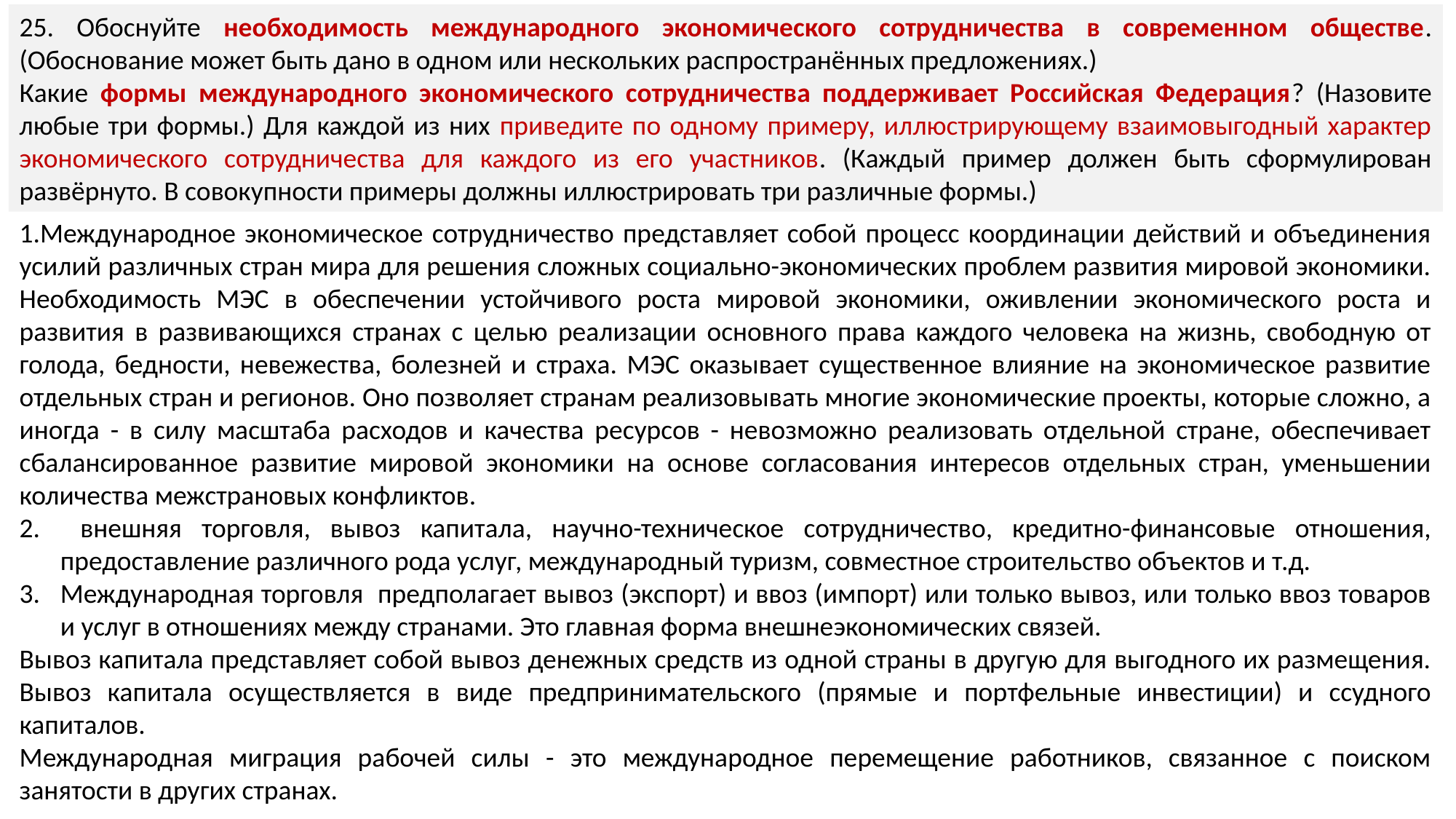

25. Обоснуйте необходимость международного экономического сотрудничества в современном обществе. (Обоснование может быть дано в одном или нескольких распространённых предложениях.)
Какие формы международного экономического сотрудничества поддерживает Российская Федерация? (Назовите любые три формы.) Для каждой из них приведите по одному примеру, иллюстрирующему взаимовыгодный характер экономического сотрудничества для каждого из его участников. (Каждый пример должен быть сформулирован развёрнуто. В совокупности примеры должны иллюстрировать три различные формы.)
Международное экономическое сотрудничество представляет собой процесс координации действий и объединения усилий различных стран мира для решения сложных социально-экономических проблем развития мировой экономики. Необходимость МЭС в обеспечении устойчивого роста мировой экономики, оживлении экономического роста и развития в развивающихся странах с целью реализации основного права каждого человека на жизнь, свободную от голода, бедности, невежества, болезней и страха. МЭС оказывает существенное влияние на экономическое развитие отдельных стран и регионов. Оно позволяет странам реализовывать многие экономические проекты, которые сложно, а иногда - в силу масштаба расходов и качества ресурсов - невозможно реализовать отдельной стране, обеспечивает сбалансированное развитие мировой экономики на основе согласования интересов отдельных стран, уменьшении количества межстрановых конфликтов.
 внешняя торговля, вывоз капитала, научно-техническое сотрудничество, кредитно-финансовые отношения, предоставление различного рода услуг, международный туризм, совместное строительство объектов и т.д.
Международная торговля  предполагает вывоз (экспорт) и ввоз (импорт) или только вывоз, или только ввоз товаров и услуг в отношениях между странами. Это главная форма внешнеэкономических связей.
Вывоз капитала представляет собой вывоз денежных средств из одной страны в другую для выгодного их размещения. Вывоз капитала осуществляется в виде предпринимательского (прямые и портфельные инвестиции) и ссудного капиталов.
Международная миграция рабочей силы - это международное перемещение работников, связанное с поиском занятости в других странах.